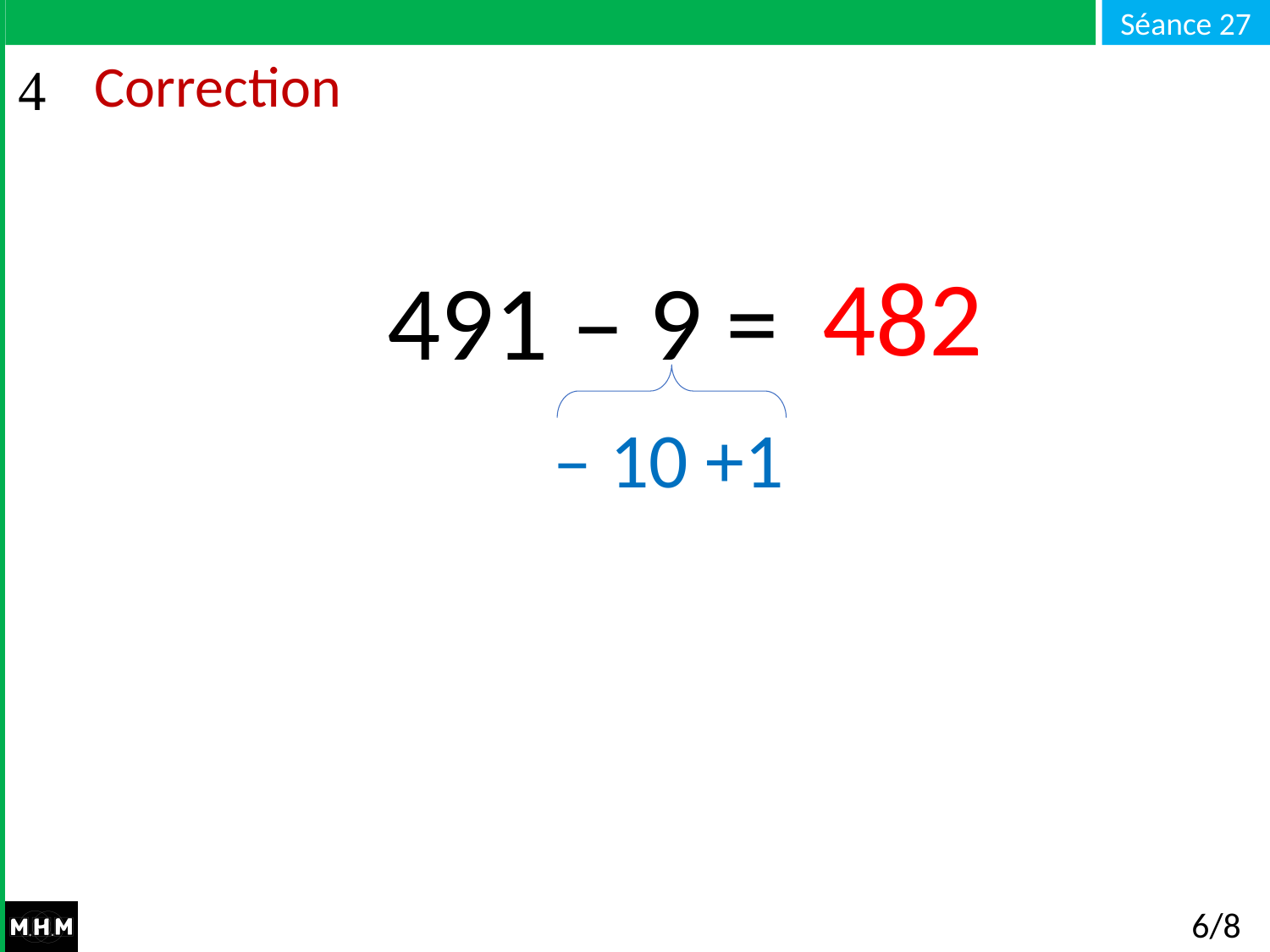

# Correction
482
491 – 9 =

– 10 +1
6/8